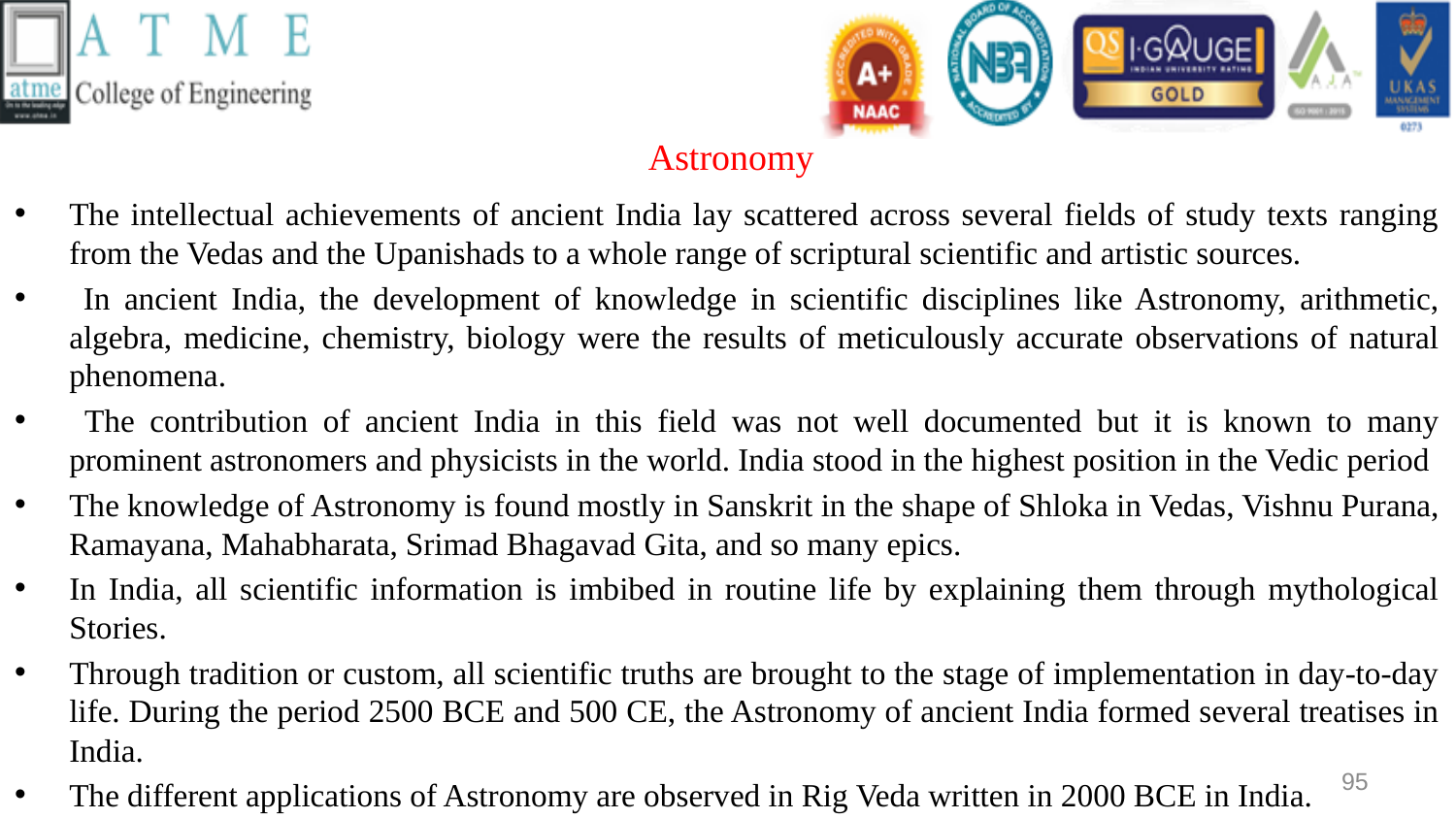

# Astronomy
The intellectual achievements of ancient India lay scattered across several fields of study texts ranging from the Vedas and the Upanishads to a whole range of scriptural scientific and artistic sources.
 In ancient India, the development of knowledge in scientific disciplines like Astronomy, arithmetic, algebra, medicine, chemistry, biology were the results of meticulously accurate observations of natural phenomena.
 The contribution of ancient India in this field was not well documented but it is known to many prominent astronomers and physicists in the world. India stood in the highest position in the Vedic period
The knowledge of Astronomy is found mostly in Sanskrit in the shape of Shloka in Vedas, Vishnu Purana, Ramayana, Mahabharata, Srimad Bhagavad Gita, and so many epics.
In India, all scientific information is imbibed in routine life by explaining them through mythological Stories.
Through tradition or custom, all scientific truths are brought to the stage of implementation in day-to-day life. During the period 2500 BCE and 500 CE, the Astronomy of ancient India formed several treatises in India.
The different applications of Astronomy are observed in Rig Veda written in 2000 BCE in India.
95